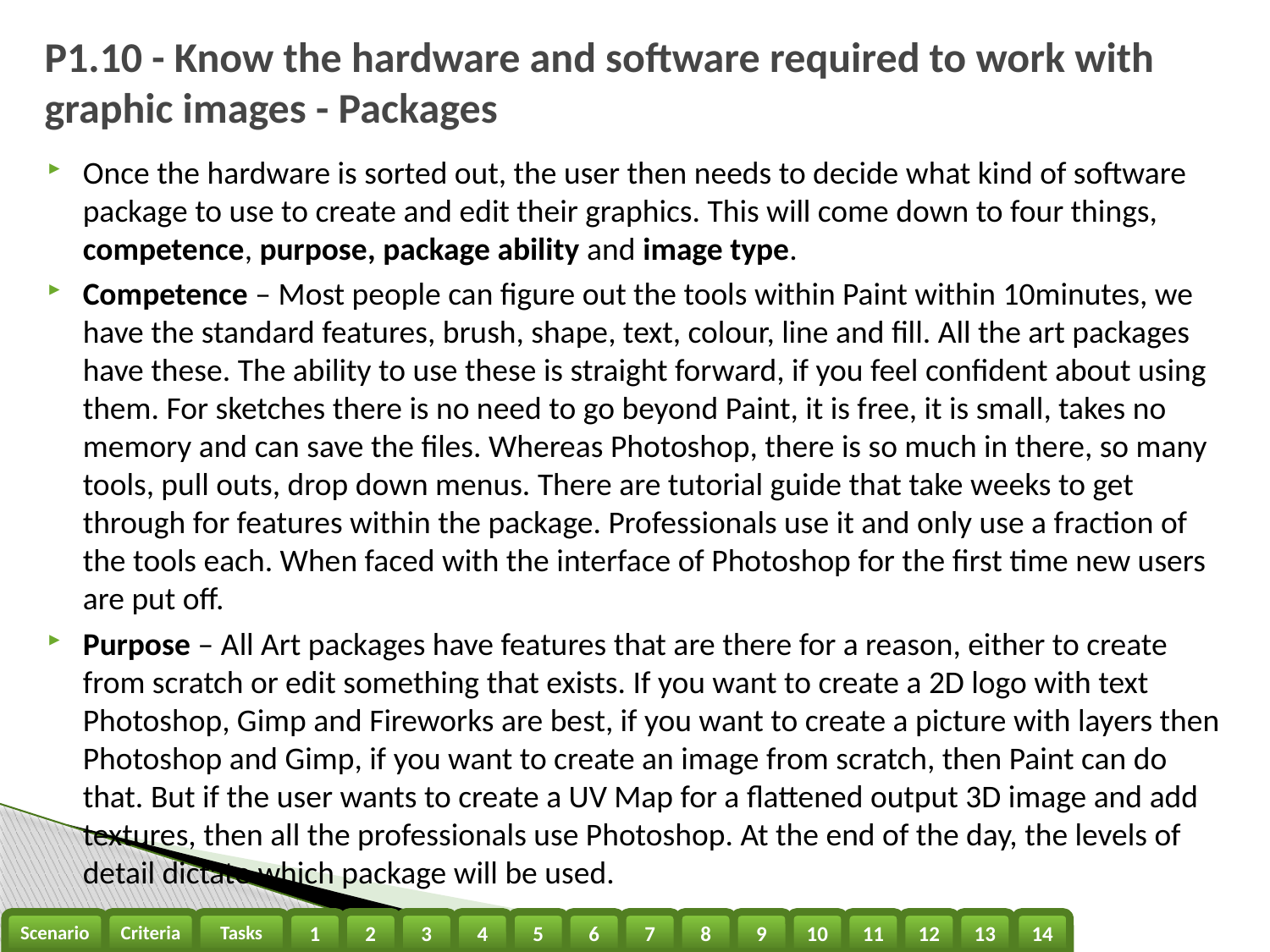

# P1.10 - Know the hardware and software required to work with graphic images - Packages
Once the hardware is sorted out, the user then needs to decide what kind of software package to use to create and edit their graphics. This will come down to four things, competence, purpose, package ability and image type.
Competence – Most people can figure out the tools within Paint within 10minutes, we have the standard features, brush, shape, text, colour, line and fill. All the art packages have these. The ability to use these is straight forward, if you feel confident about using them. For sketches there is no need to go beyond Paint, it is free, it is small, takes no memory and can save the files. Whereas Photoshop, there is so much in there, so many tools, pull outs, drop down menus. There are tutorial guide that take weeks to get through for features within the package. Professionals use it and only use a fraction of the tools each. When faced with the interface of Photoshop for the first time new users are put off.
Purpose – All Art packages have features that are there for a reason, either to create from scratch or edit something that exists. If you want to create a 2D logo with text Photoshop, Gimp and Fireworks are best, if you want to create a picture with layers then Photoshop and Gimp, if you want to create an image from scratch, then Paint can do that. But if the user wants to create a UV Map for a flattened output 3D image and add textures, then all the professionals use Photoshop. At the end of the day, the levels of detail dictate which package will be used.